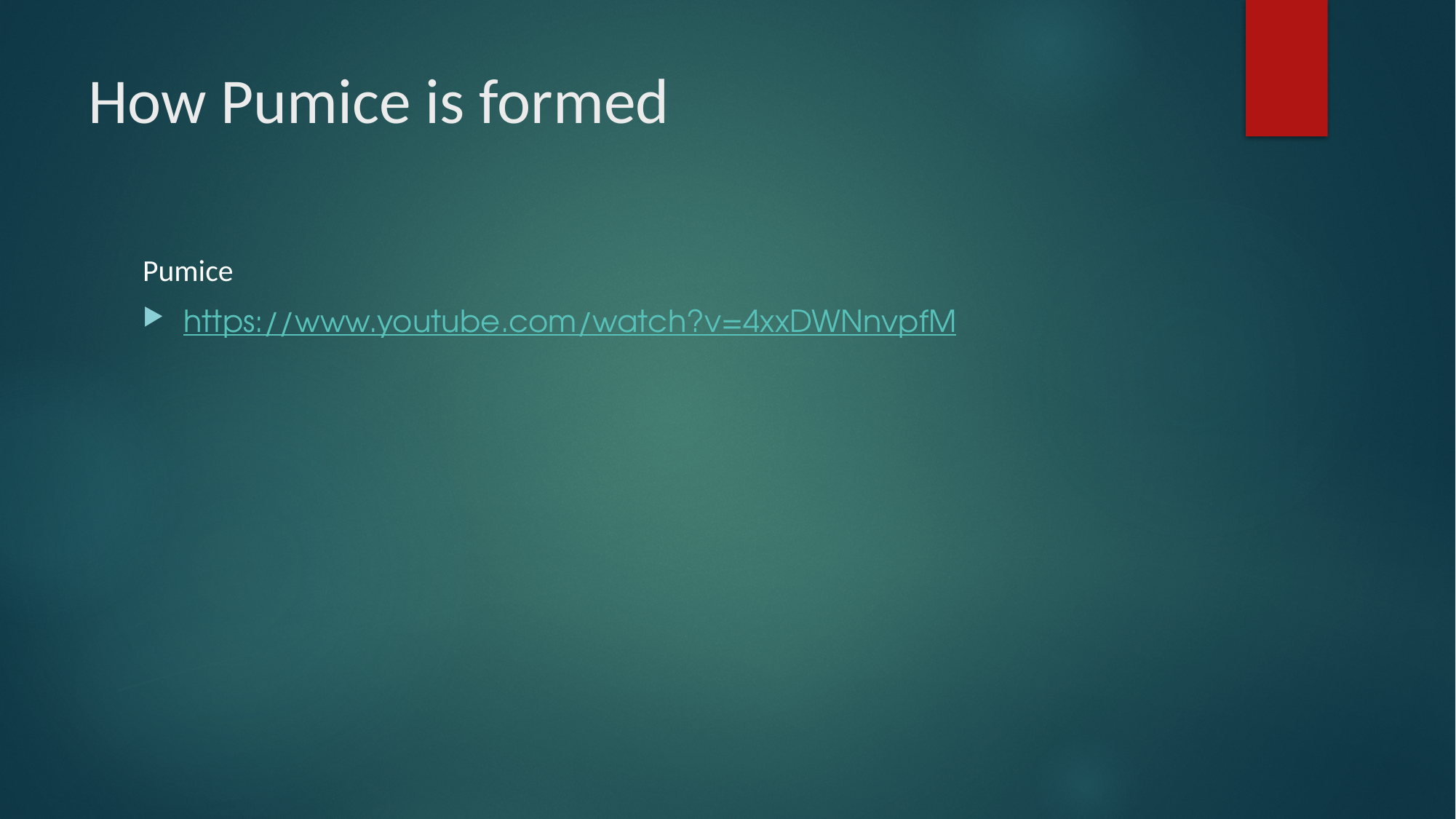

# How Pumice is formed
Pumice
https://www.youtube.com/watch?v=4xxDWNnvpfM